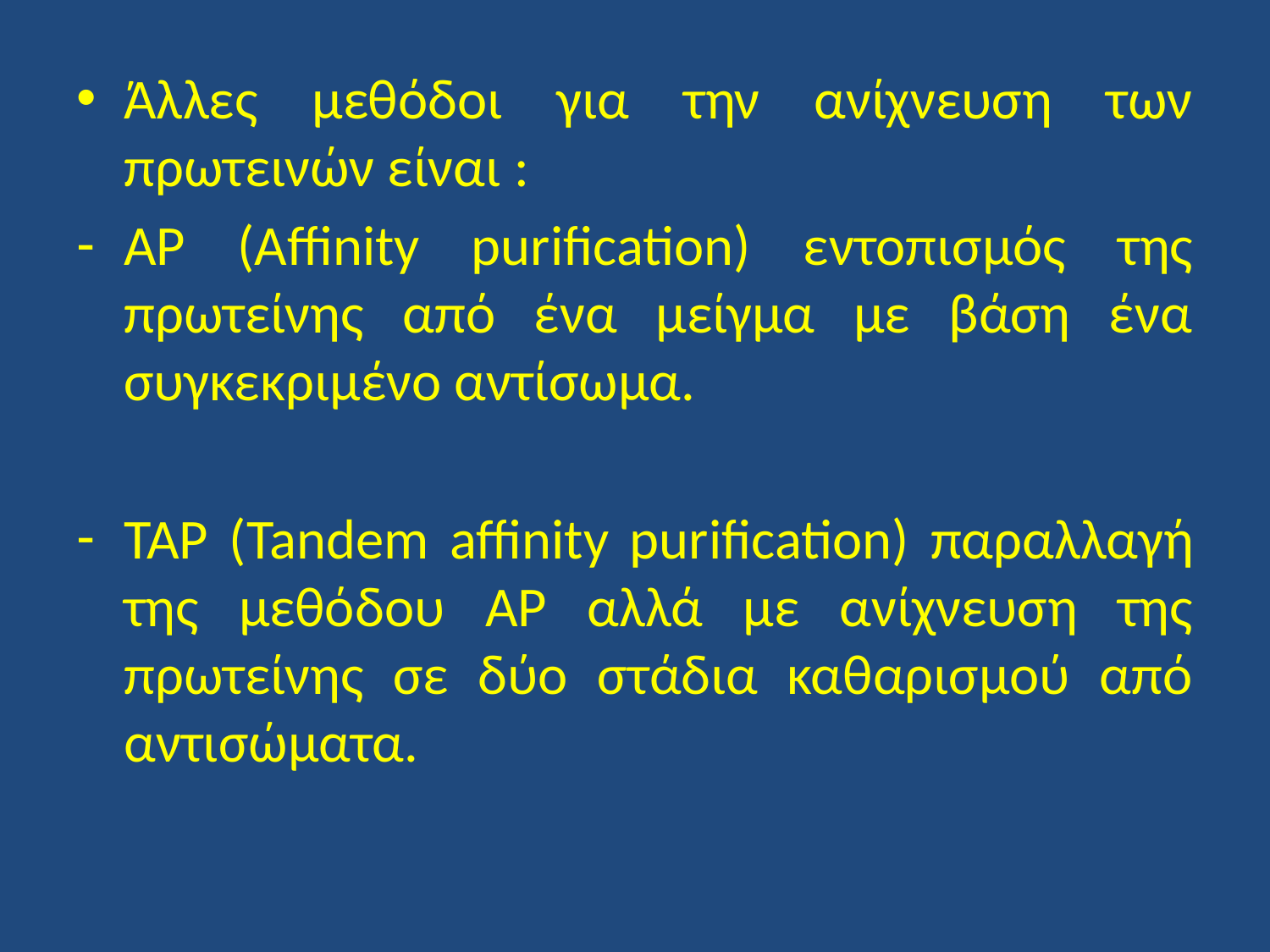

Άλλες μεθόδοι για την ανίχνευση των πρωτεινών είναι :
AP (Affinity purification) εντοπισμός της πρωτείνης από ένα μείγμα με βάση ένα συγκεκριμένο αντίσωμα.

TAP (Tandem affinity purification) παραλλαγή της μεθόδου AP αλλά με ανίχνευση της πρωτείνης σε δύο στάδια καθαρισμού από αντισώματα.